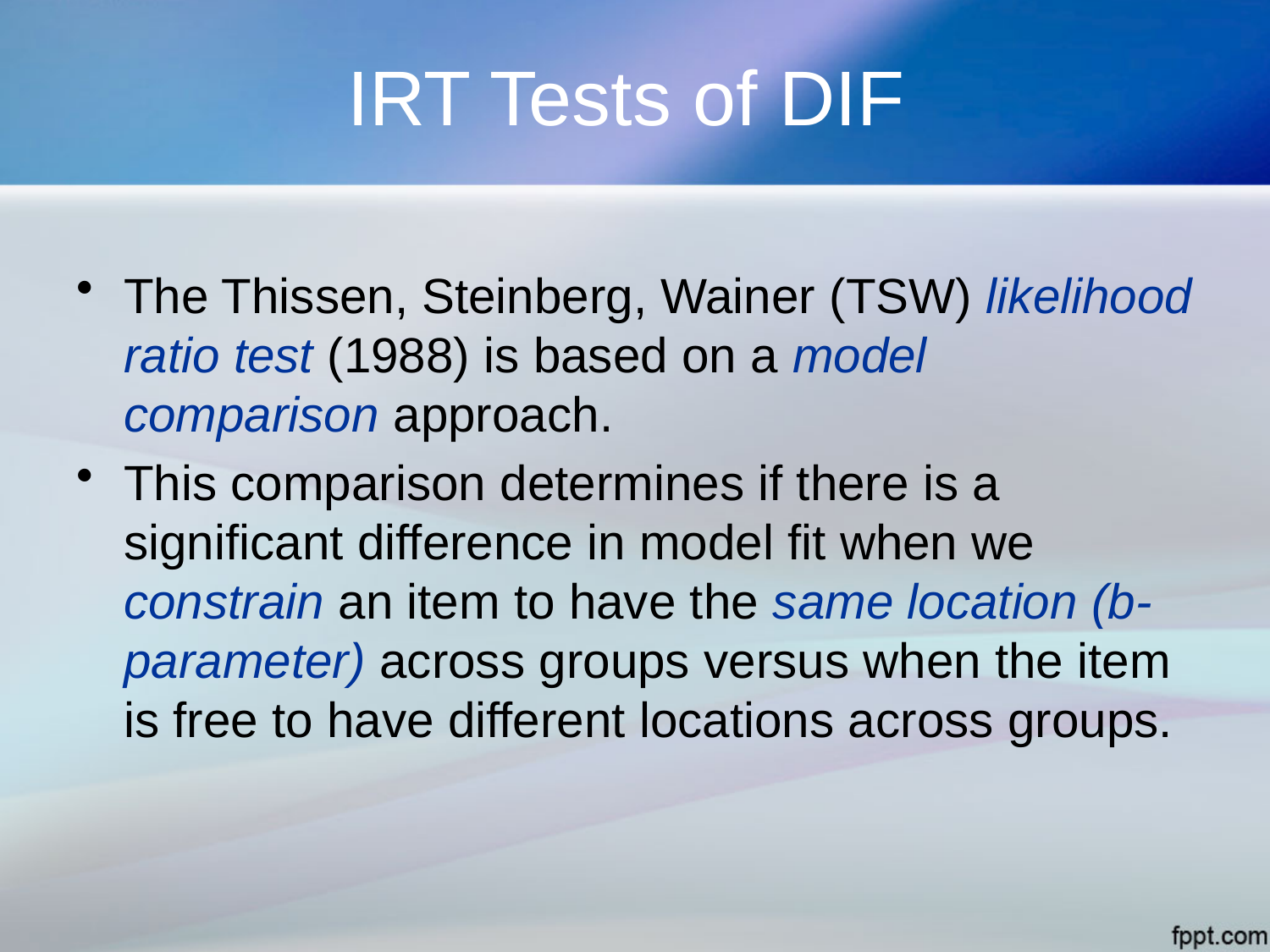

# IRT Tests of DIF
The Thissen, Steinberg, Wainer (TSW) likelihood ratio test (1988) is based on a model comparison approach.
This comparison determines if there is a significant difference in model fit when we constrain an item to have the same location (b-parameter) across groups versus when the item is free to have different locations across groups.